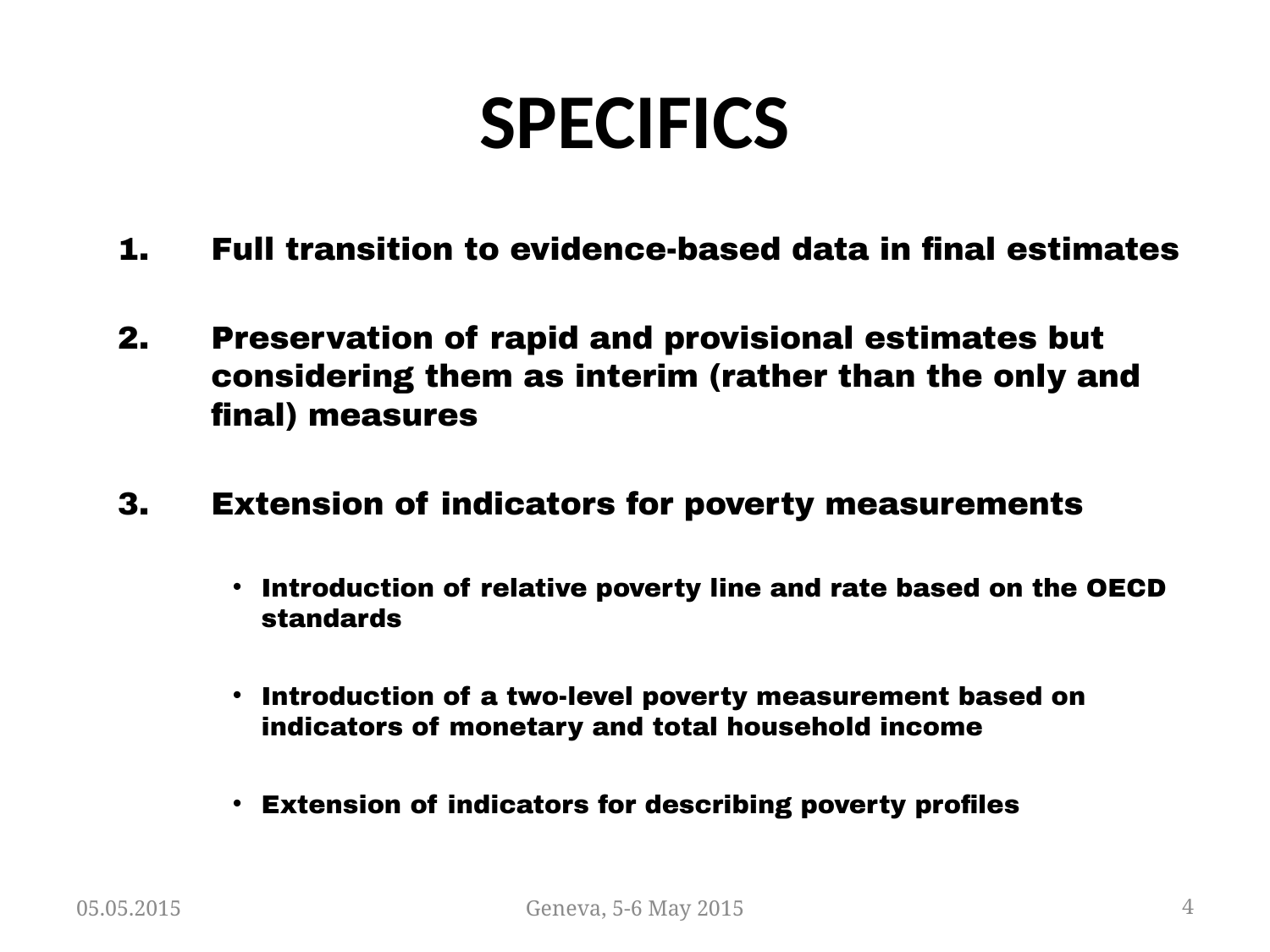

# SPECIFICS
Full transition to evidence-based data in final estimates

Preservation of rapid and provisional estimates but considering them as interim (rather than the only and final) measures

Extension of indicators for poverty measurements

Introduction of relative poverty line and rate based on the OECD standards

Introduction of a two-level poverty measurement based on indicators of monetary and total household income

Extension of indicators for describing poverty profiles
05.05.2015
Geneva, 5-6 May 2015
4